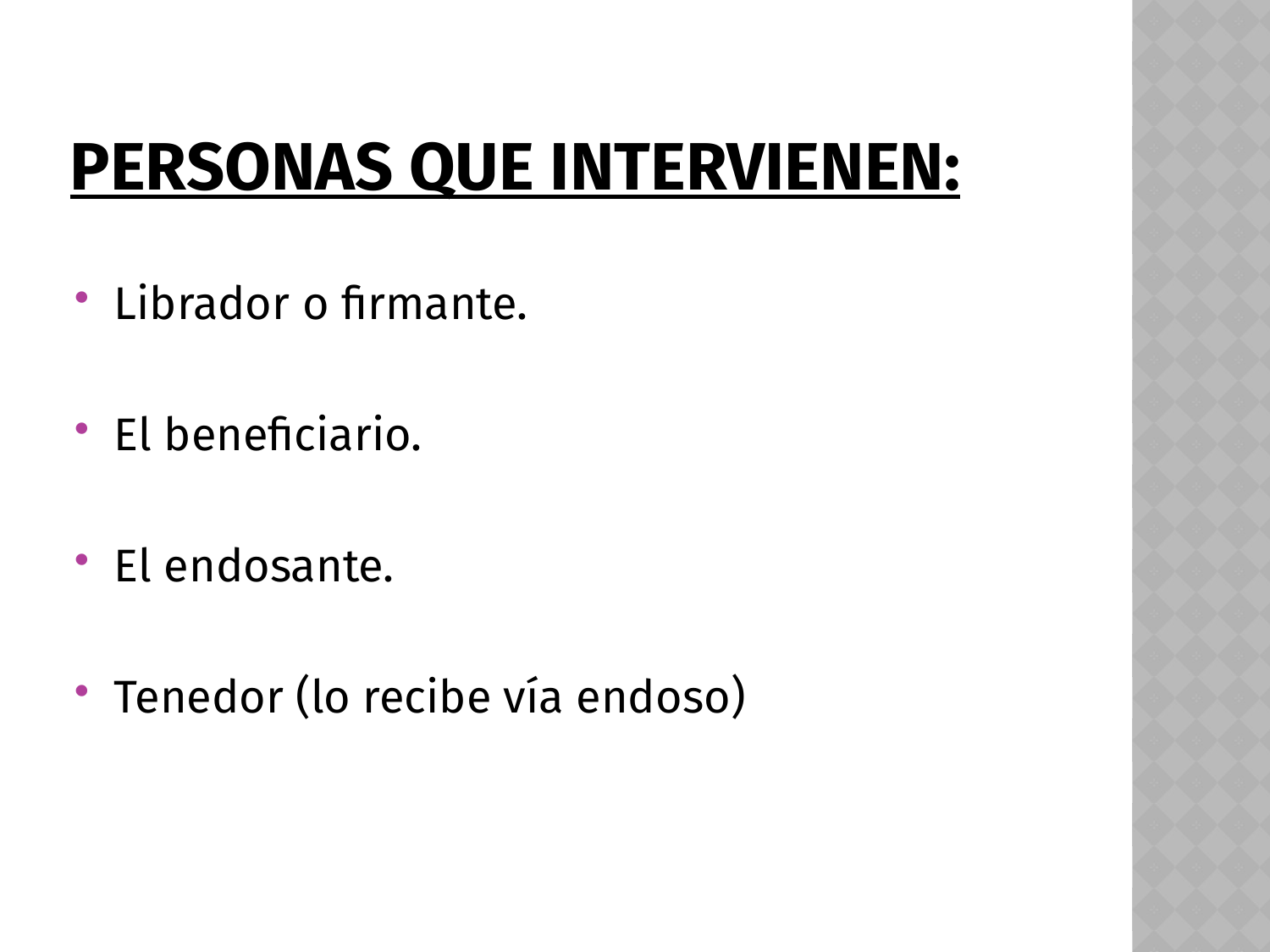

# Personas que intervienen:
Librador o firmante.

El beneficiario.

El endosante.

Tenedor (lo recibe vía endoso)